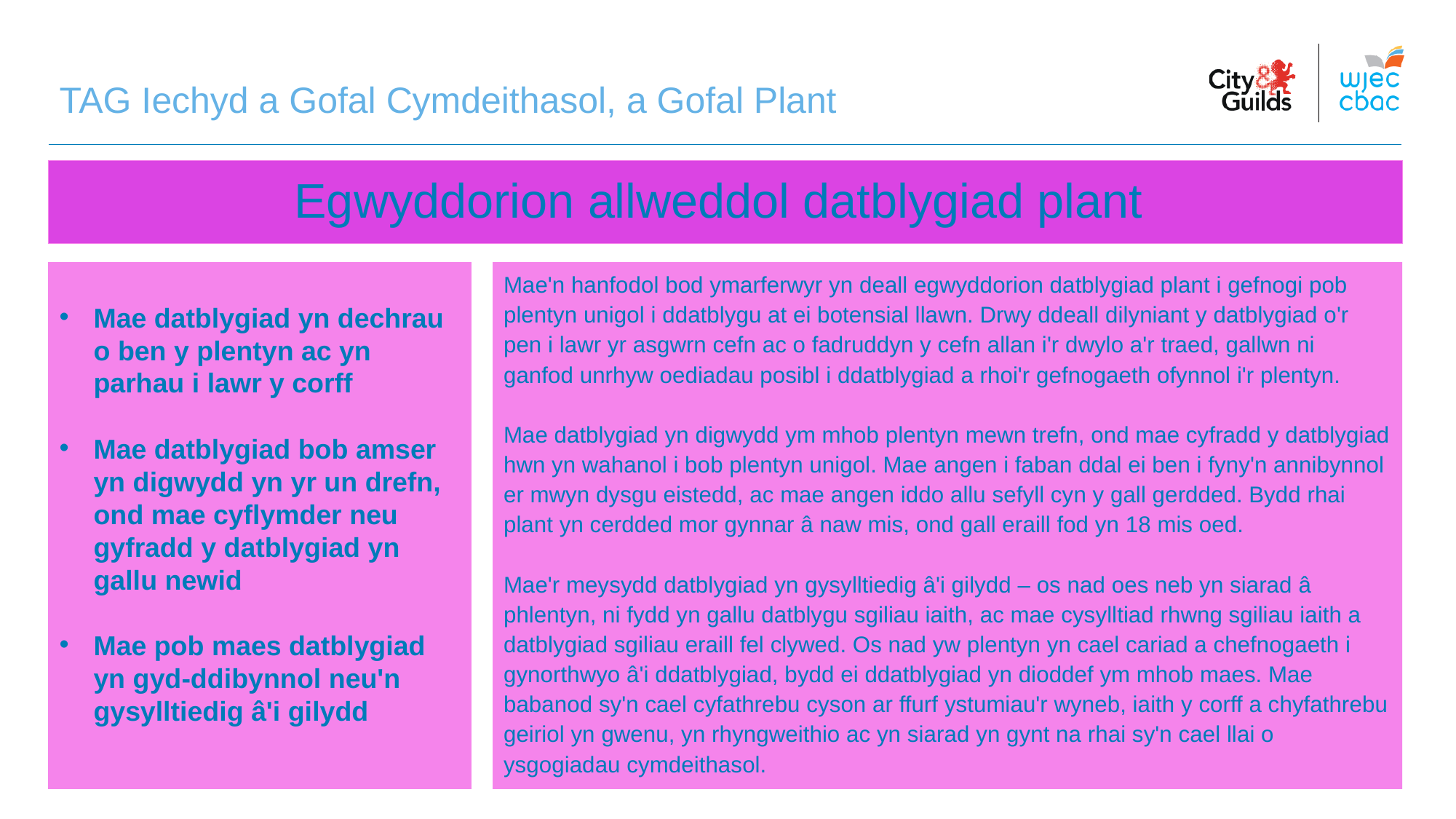

TAG Iechyd a Gofal Cymdeithasol, a Gofal Plant
# Egwyddorion allweddol datblygiad plant

Mae datblygiad yn dechrau o ben y plentyn ac yn parhau i lawr y corff

Mae datblygiad bob amser yn digwydd yn yr un drefn, ond mae cyflymder neu gyfradd y datblygiad yn gallu newid

Mae pob maes datblygiad yn gyd-ddibynnol neu'n gysylltiedig â'i gilydd

Mae'n hanfodol bod ymarferwyr yn deall egwyddorion datblygiad plant i gefnogi pob plentyn unigol i ddatblygu at ei botensial llawn. Drwy ddeall dilyniant y datblygiad o'r pen i lawr yr asgwrn cefn ac o fadruddyn y cefn allan i'r dwylo a'r traed, gallwn ni ganfod unrhyw oediadau posibl i ddatblygiad a rhoi'r gefnogaeth ofynnol i'r plentyn.

Mae datblygiad yn digwydd ym mhob plentyn mewn trefn, ond mae cyfradd y datblygiad hwn yn wahanol i bob plentyn unigol. Mae angen i faban ddal ei ben i fyny'n annibynnol er mwyn dysgu eistedd, ac mae angen iddo allu sefyll cyn y gall gerdded. Bydd rhai plant yn cerdded mor gynnar â naw mis, ond gall eraill fod yn 18 mis oed.

Mae'r meysydd datblygiad yn gysylltiedig â'i gilydd – os nad oes neb yn siarad â phlentyn, ni fydd yn gallu datblygu sgiliau iaith, ac mae cysylltiad rhwng sgiliau iaith a datblygiad sgiliau eraill fel clywed. Os nad yw plentyn yn cael cariad a chefnogaeth i gynorthwyo â'i ddatblygiad, bydd ei ddatblygiad yn dioddef ym mhob maes. Mae babanod sy'n cael cyfathrebu cyson ar ffurf ystumiau'r wyneb, iaith y corff a chyfathrebu geiriol yn gwenu, yn rhyngweithio ac yn siarad yn gynt na rhai sy'n cael llai o ysgogiadau cymdeithasol.